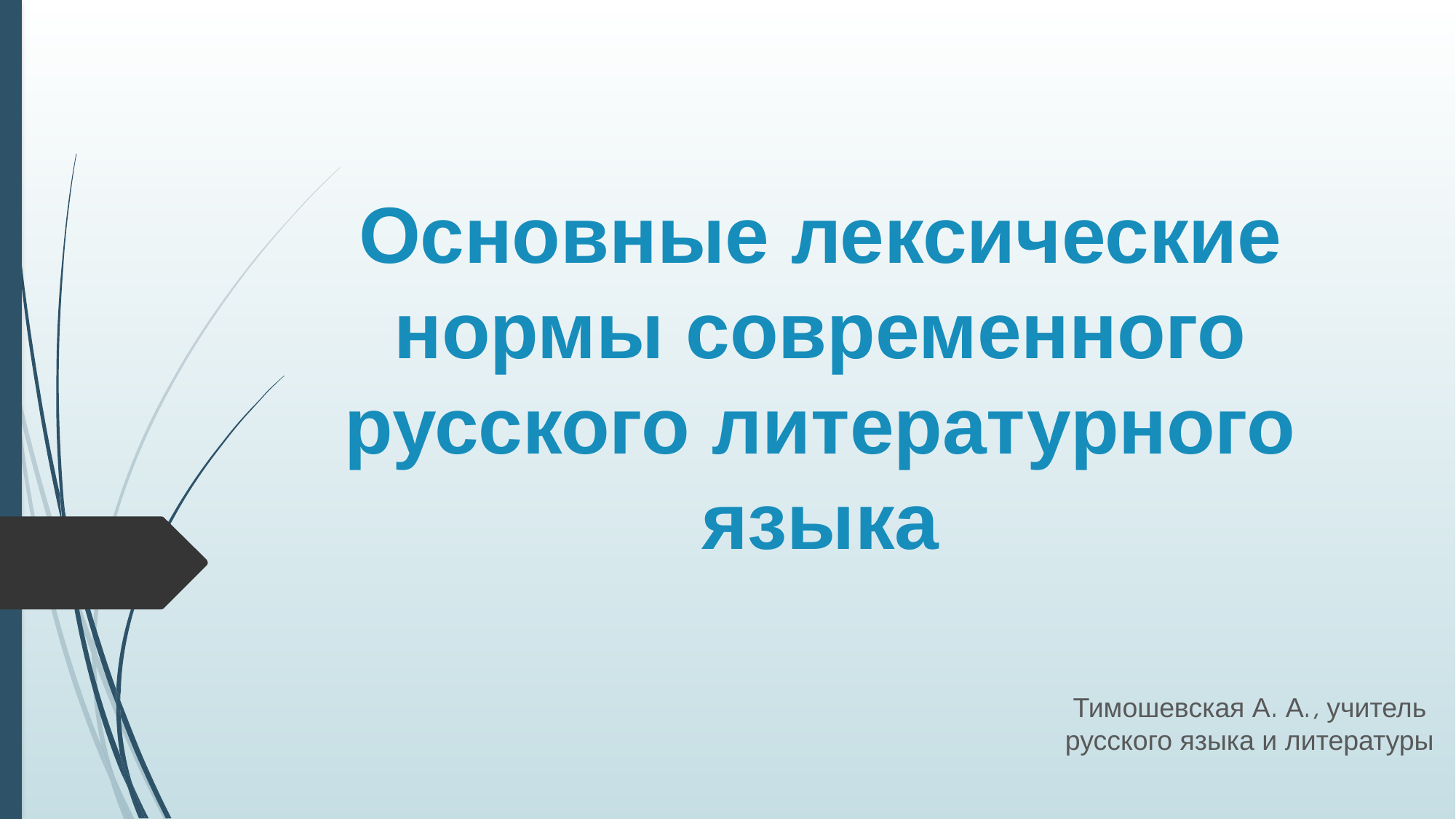

# Основные лексические нормы современного русского литературного языка
Тимошевская А. А., учитель русского языка и литературы